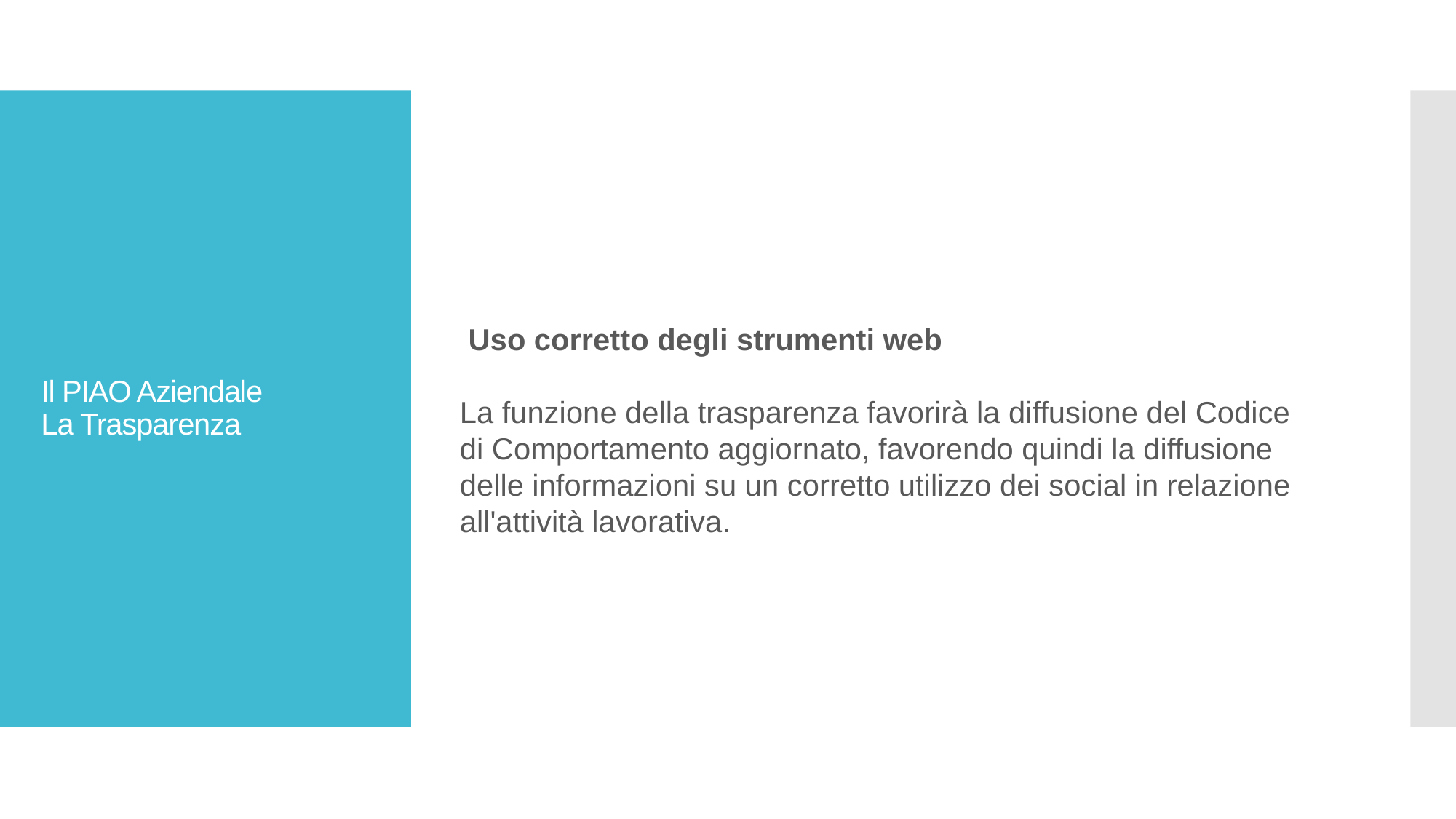

Uso corretto degli strumenti web

La funzione della trasparenza favorirà la diffusione del Codice di Comportamento aggiornato, favorendo quindi la diffusione delle informazioni su un corretto utilizzo dei social in relazione all'attività lavorativa.
# Il PIAO Aziendale La Trasparenza